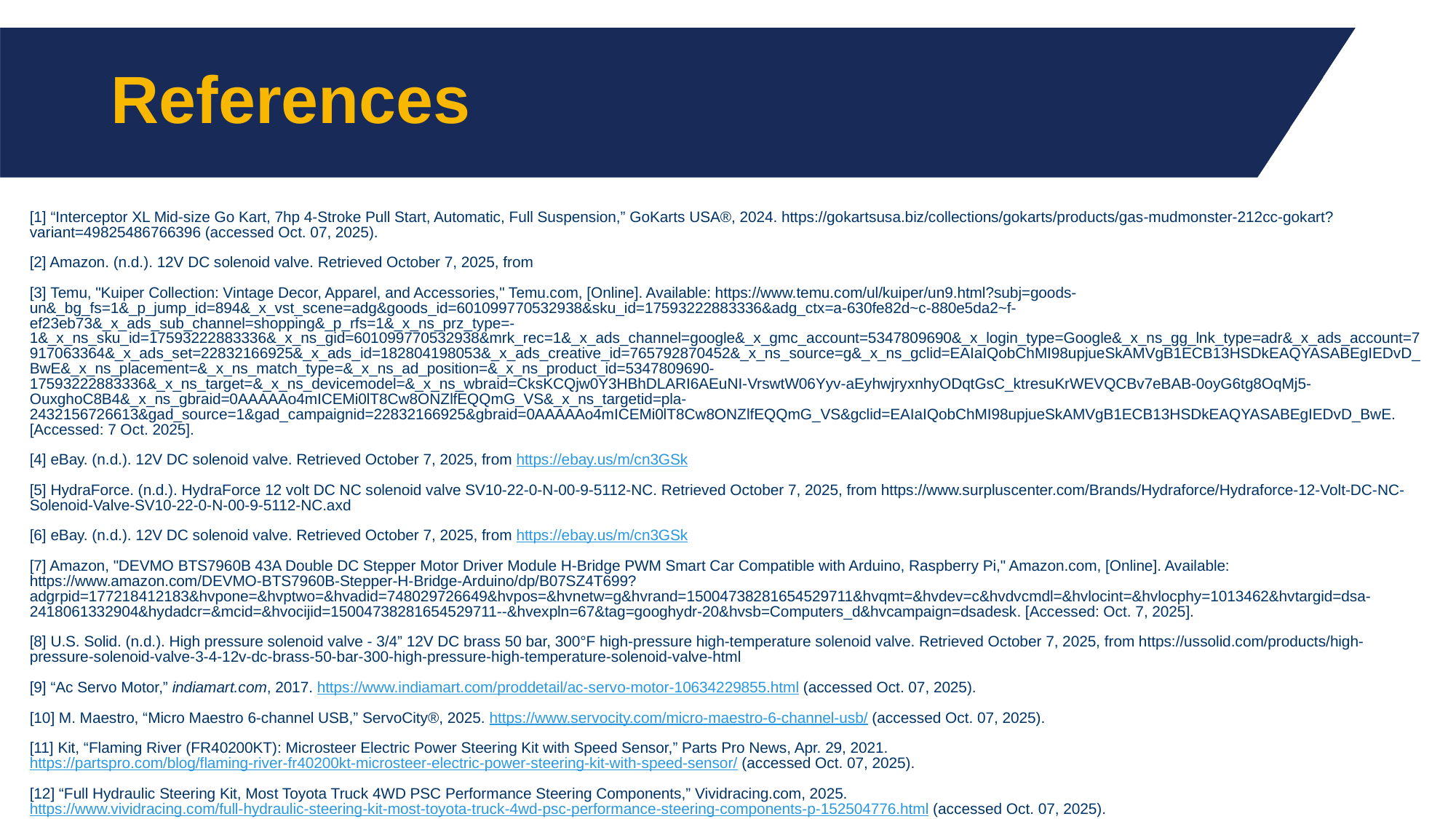

# References
[1] “Interceptor XL Mid-size Go Kart, 7hp 4-Stroke Pull Start, Automatic, Full Suspension,” GoKarts USA®, 2024. https://gokartsusa.biz/collections/gokarts/products/gas-mudmonster-212cc-gokart?variant=49825486766396 (accessed Oct. 07, 2025).
[2] Amazon. (n.d.). 12V DC solenoid valve. Retrieved October 7, 2025, from
[3] Temu, "Kuiper Collection: Vintage Decor, Apparel, and Accessories," Temu.com, [Online]. Available: https://www.temu.com/ul/kuiper/un9.html?subj=goods-un&_bg_fs=1&_p_jump_id=894&_x_vst_scene=adg&goods_id=601099770532938&sku_id=17593222883336&adg_ctx=a-630fe82d~c-880e5da2~f-ef23eb73&_x_ads_sub_channel=shopping&_p_rfs=1&_x_ns_prz_type=-1&_x_ns_sku_id=17593222883336&_x_ns_gid=601099770532938&mrk_rec=1&_x_ads_channel=google&_x_gmc_account=5347809690&_x_login_type=Google&_x_ns_gg_lnk_type=adr&_x_ads_account=7917063364&_x_ads_set=22832166925&_x_ads_id=182804198053&_x_ads_creative_id=765792870452&_x_ns_source=g&_x_ns_gclid=EAIaIQobChMI98upjueSkAMVgB1ECB13HSDkEAQYASABEgIEDvD_BwE&_x_ns_placement=&_x_ns_match_type=&_x_ns_ad_position=&_x_ns_product_id=5347809690-17593222883336&_x_ns_target=&_x_ns_devicemodel=&_x_ns_wbraid=CksKCQjw0Y3HBhDLARI6AEuNI-VrswtW06Yyv-aEyhwjryxnhyODqtGsC_ktresuKrWEVQCBv7eBAB-0oyG6tg8OqMj5-OuxghoC8B4&_x_ns_gbraid=0AAAAAo4mICEMi0lT8Cw8ONZlfEQQmG_VS&_x_ns_targetid=pla-2432156726613&gad_source=1&gad_campaignid=22832166925&gbraid=0AAAAAo4mICEMi0lT8Cw8ONZlfEQQmG_VS&gclid=EAIaIQobChMI98upjueSkAMVgB1ECB13HSDkEAQYASABEgIEDvD_BwE. [Accessed: 7 Oct. 2025].
[4] eBay. (n.d.). 12V DC solenoid valve. Retrieved October 7, 2025, from https://ebay.us/m/cn3GSk
[5] HydraForce. (n.d.). HydraForce 12 volt DC NC solenoid valve SV10-22-0-N-00-9-5112-NC. Retrieved October 7, 2025, from https://www.surpluscenter.com/Brands/Hydraforce/Hydraforce-12-Volt-DC-NC-Solenoid-Valve-SV10-22-0-N-00-9-5112-NC.axd
[6] eBay. (n.d.). 12V DC solenoid valve. Retrieved October 7, 2025, from https://ebay.us/m/cn3GSk
[7] Amazon, "DEVMO BTS7960B 43A Double DC Stepper Motor Driver Module H-Bridge PWM Smart Car Compatible with Arduino, Raspberry Pi," Amazon.com, [Online]. Available: https://www.amazon.com/DEVMO-BTS7960B-Stepper-H-Bridge-Arduino/dp/B07SZ4T699?adgrpid=177218412183&hvpone=&hvptwo=&hvadid=748029726649&hvpos=&hvnetw=g&hvrand=15004738281654529711&hvqmt=&hvdev=c&hvdvcmdl=&hvlocint=&hvlocphy=1013462&hvtargid=dsa-2418061332904&hydadcr=&mcid=&hvocijid=15004738281654529711--&hvexpln=67&tag=googhydr-20&hvsb=Computers_d&hvcampaign=dsadesk. [Accessed: Oct. 7, 2025].
[8] U.S. Solid. (n.d.). High pressure solenoid valve - 3/4” 12V DC brass 50 bar, 300°F high-pressure high-temperature solenoid valve. Retrieved October 7, 2025, from https://ussolid.com/products/high-pressure-solenoid-valve-3-4-12v-dc-brass-50-bar-300-high-pressure-high-temperature-solenoid-valve-html
[9] “Ac Servo Motor,” indiamart.com, 2017. https://www.indiamart.com/proddetail/ac-servo-motor-10634229855.html (accessed Oct. 07, 2025).
[10] M. Maestro, “Micro Maestro 6-channel USB,” ServoCity®, 2025. https://www.servocity.com/micro-maestro-6-channel-usb/ (accessed Oct. 07, 2025).
[11] Kit, “Flaming River (FR40200KT): Microsteer Electric Power Steering Kit with Speed Sensor,” Parts Pro News, Apr. 29, 2021. https://partspro.com/blog/flaming-river-fr40200kt-microsteer-electric-power-steering-kit-with-speed-sensor/ (accessed Oct. 07, 2025).
[12] “Full Hydraulic Steering Kit, Most Toyota Truck 4WD PSC Performance Steering Components,” Vividracing.com, 2025. https://www.vividracing.com/full-hydraulic-steering-kit-most-toyota-truck-4wd-psc-performance-steering-components-p-152504776.html (accessed Oct. 07, 2025).